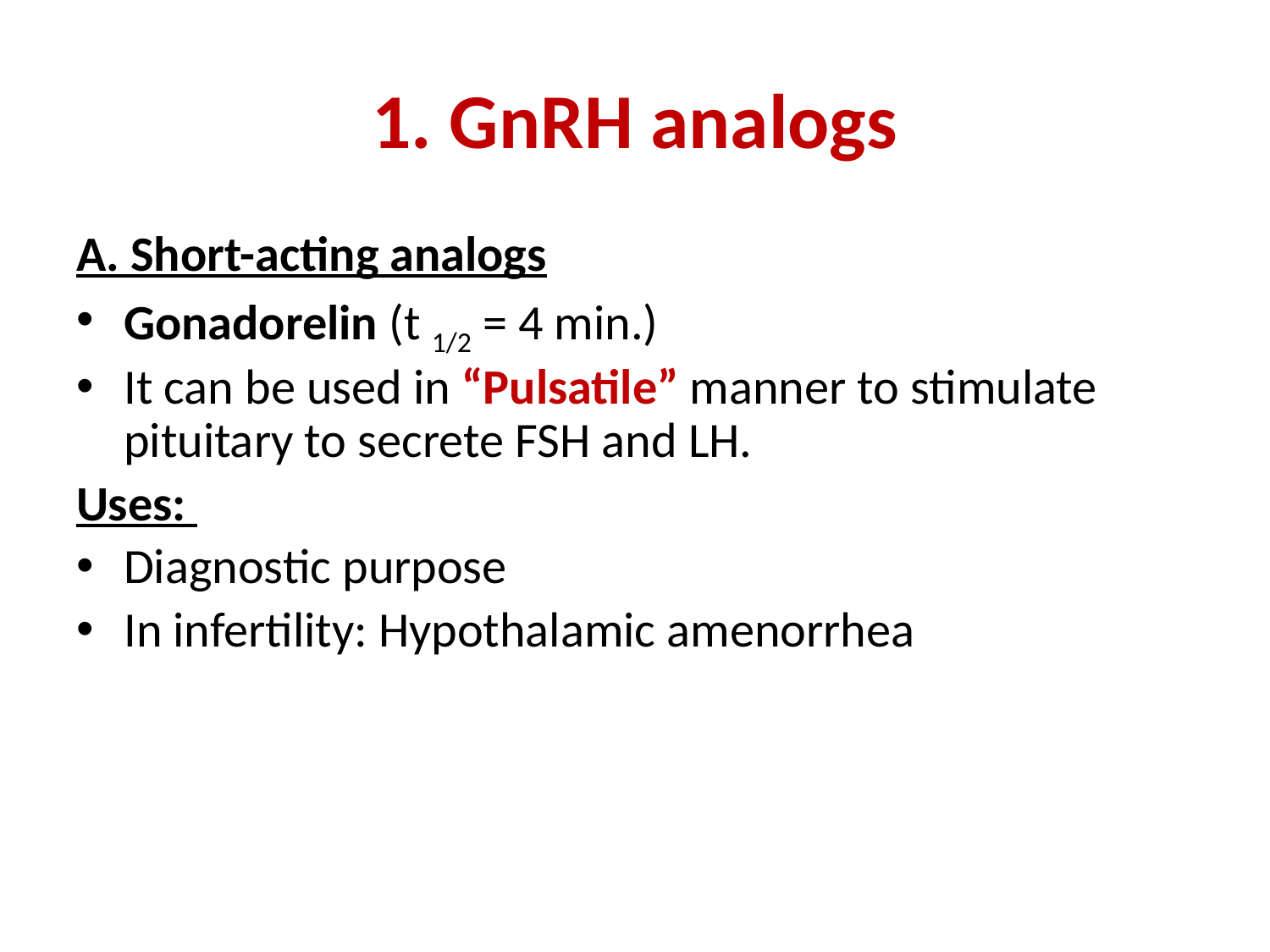

# 1. GnRH analogs
A. Short-acting analogs
Gonadorelin (t 1/2 = 4 min.)
It can be used in “Pulsatile” manner to stimulate pituitary to secrete FSH and LH.
Uses:
Diagnostic purpose
In infertility: Hypothalamic amenorrhea